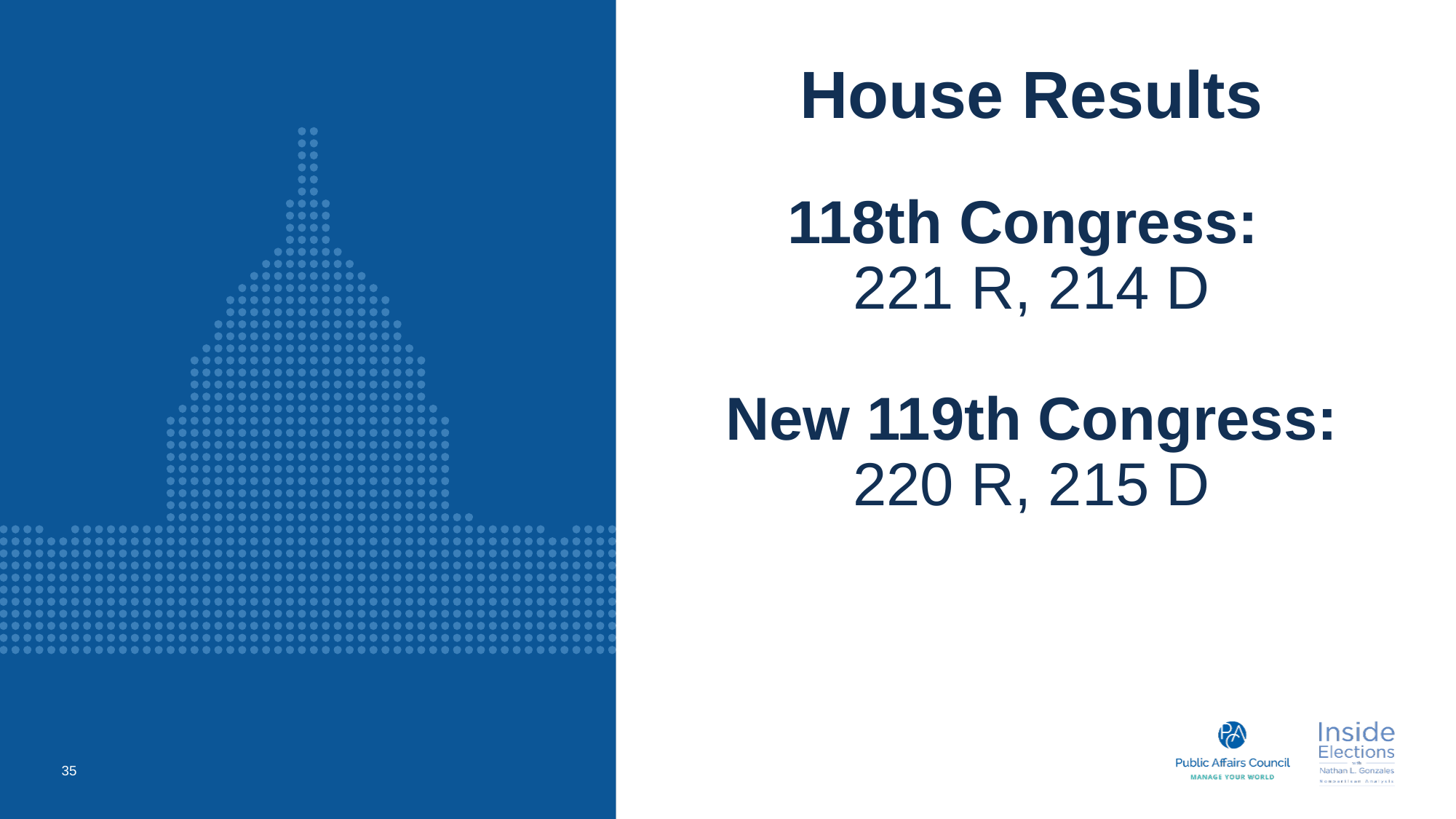

# House Results

118th Congress:
221 R, 214 D

New 119th Congress:
220 R, 215 D